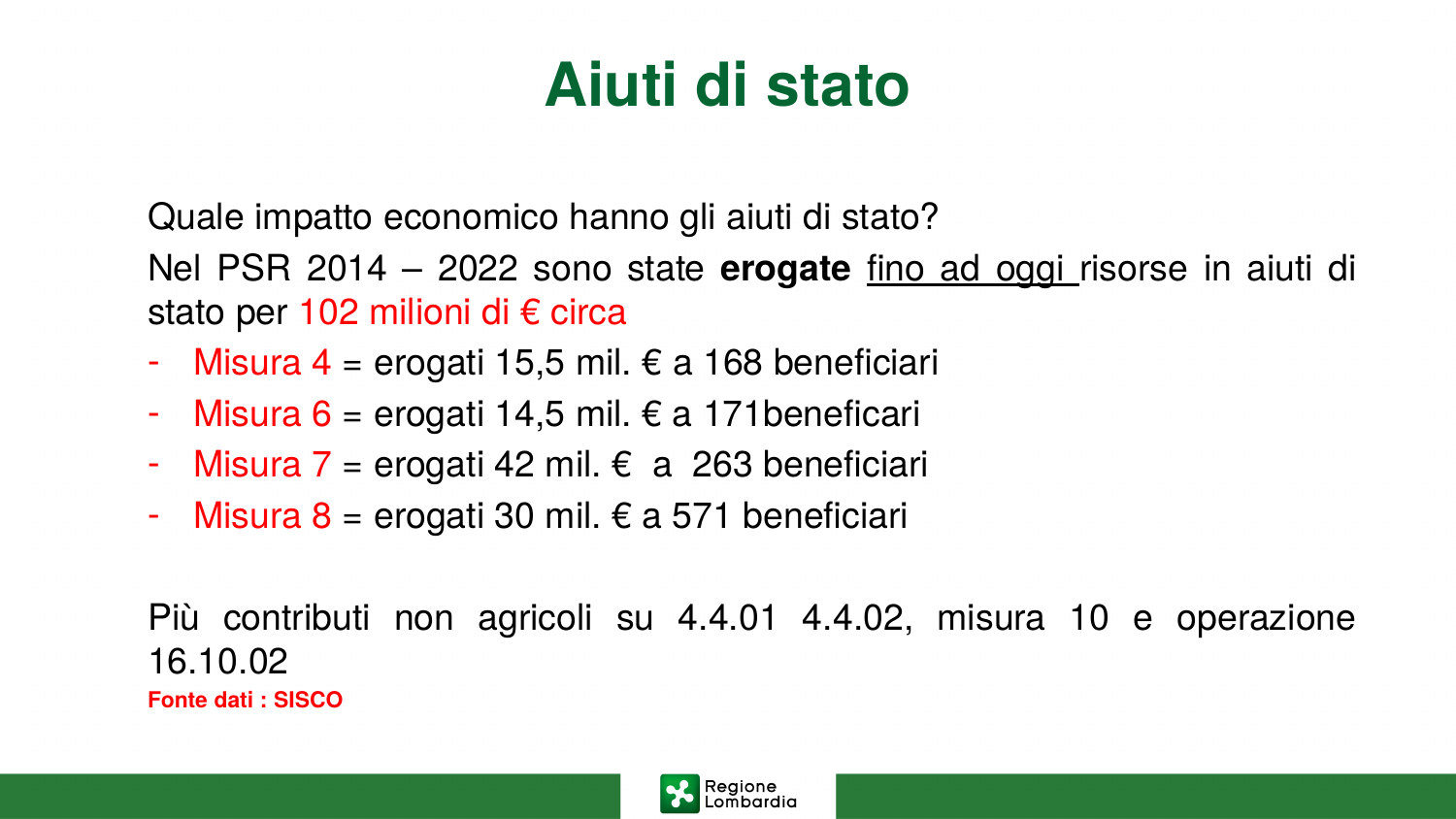

# Aiuti di stato
Quale impatto economico hanno gli aiuti di stato?
Nel PSR 2014 – 2022 sono state erogate fino ad oggi risorse in aiuti di stato per 102 milioni di € circa
Misura 4 = erogati 15,5 mil. € a 168 beneficiari
Misura 6 = erogati 14,5 mil. € a 171beneficari
Misura 7 = erogati 42 mil. €  a  263 beneficiari
Misura 8 = erogati 30 mil. € a 571 beneficiari

Più contributi non agricoli su 4.4.01 4.4.02, misura 10 e operazione 16.10.02
Fonte dati : SISCO